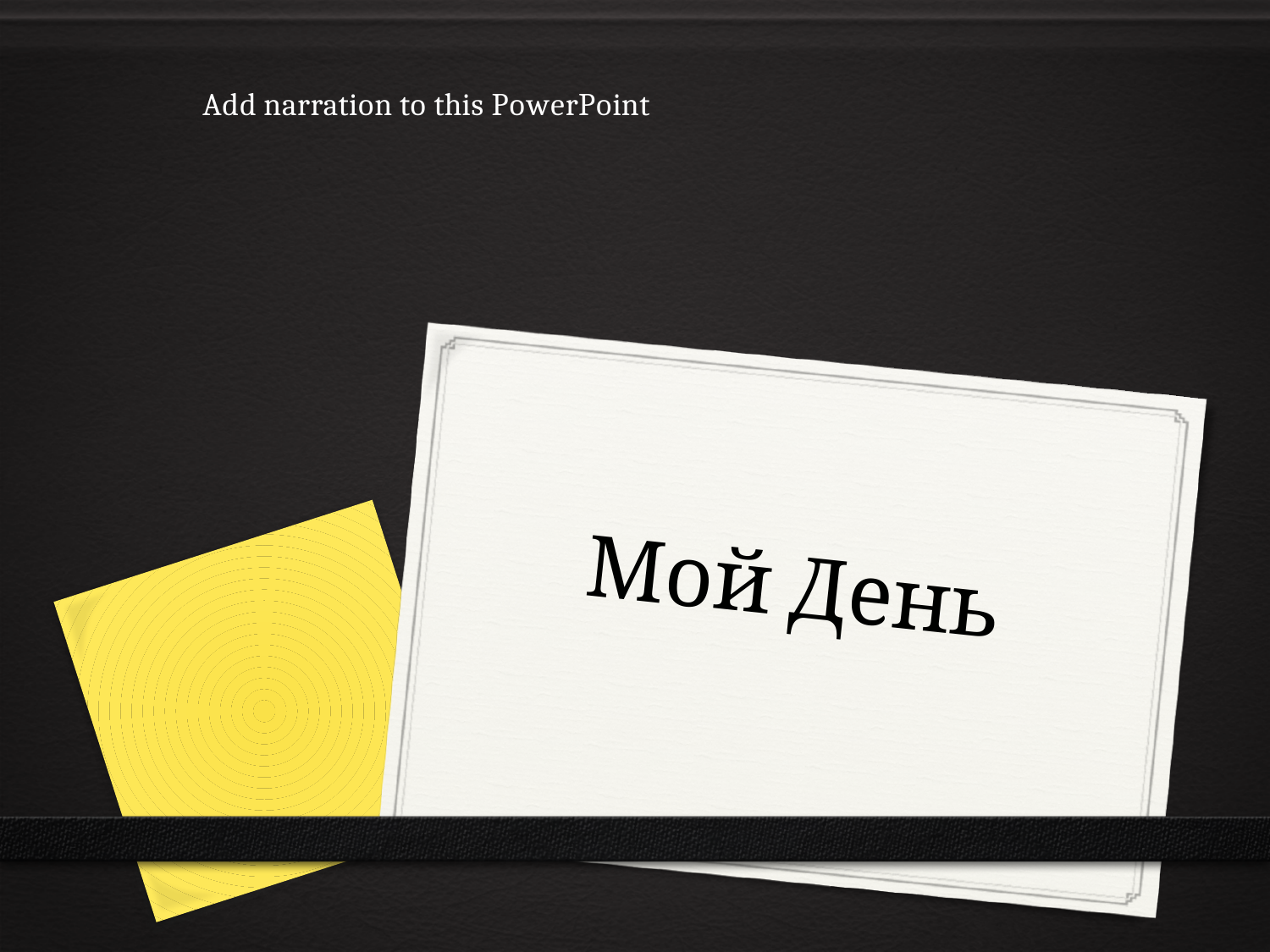

Add narration to this PowerPoint
# Мой День